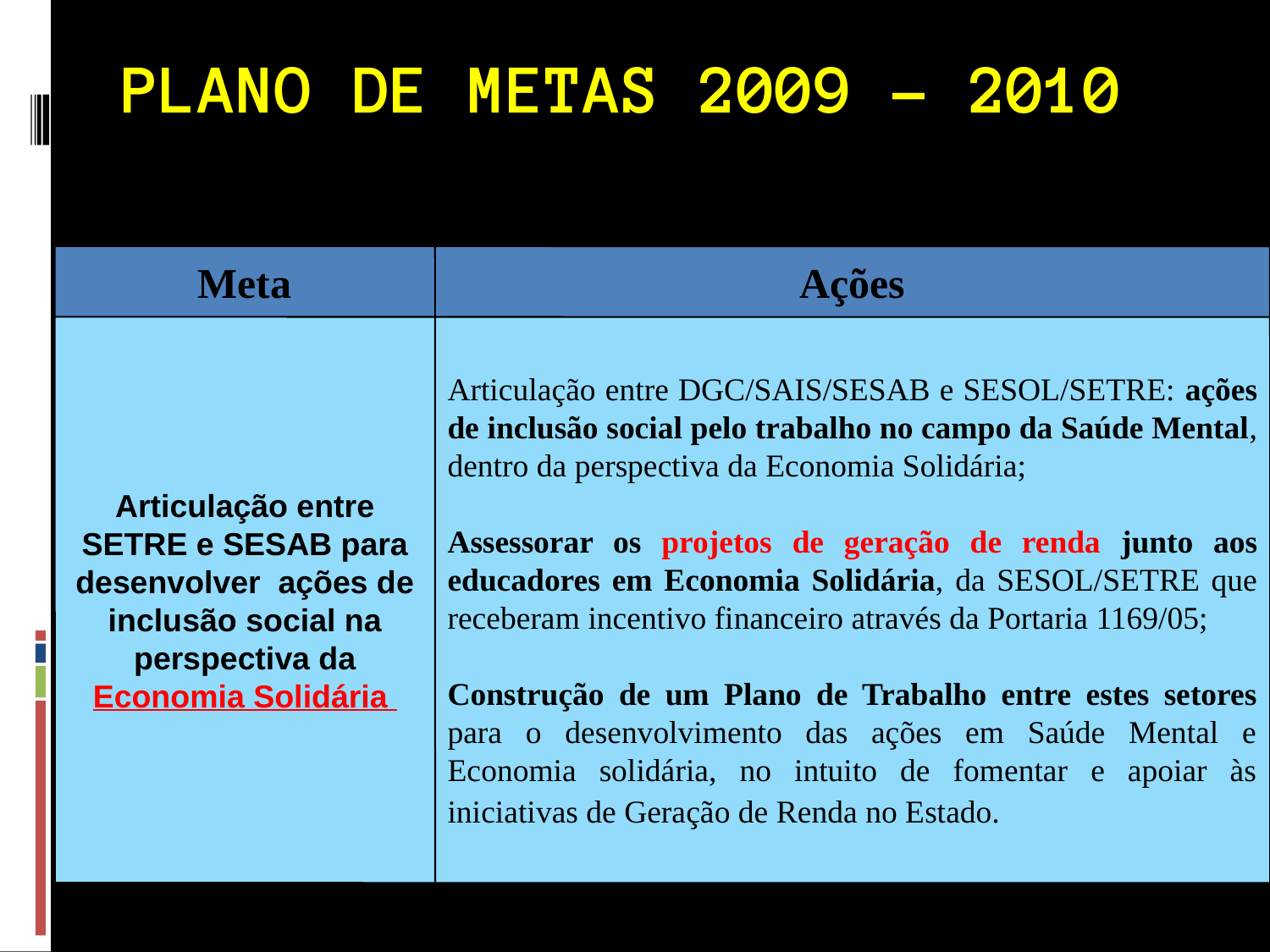

PLANO DE METAS 2009 - 2010
Meta

Ações

Articulação entre SETRE e SESAB para desenvolver  ações de inclusão social na perspectiva da Economia Solidária

Articulação entre DGC/SAIS/SESAB e SESOL/SETRE: ações de inclusão social pelo trabalho no campo da Saúde Mental, dentro da perspectiva da Economia Solidária;

Assessorar os projetos de geração de renda junto aos educadores em Economia Solidária, da SESOL/SETRE que receberam incentivo financeiro através da Portaria 1169/05;

Construção de um Plano de Trabalho entre estes setores para o desenvolvimento das ações em Saúde Mental e Economia solidária, no intuito de fomentar e apoiar às iniciativas de Geração de Renda no Estado.